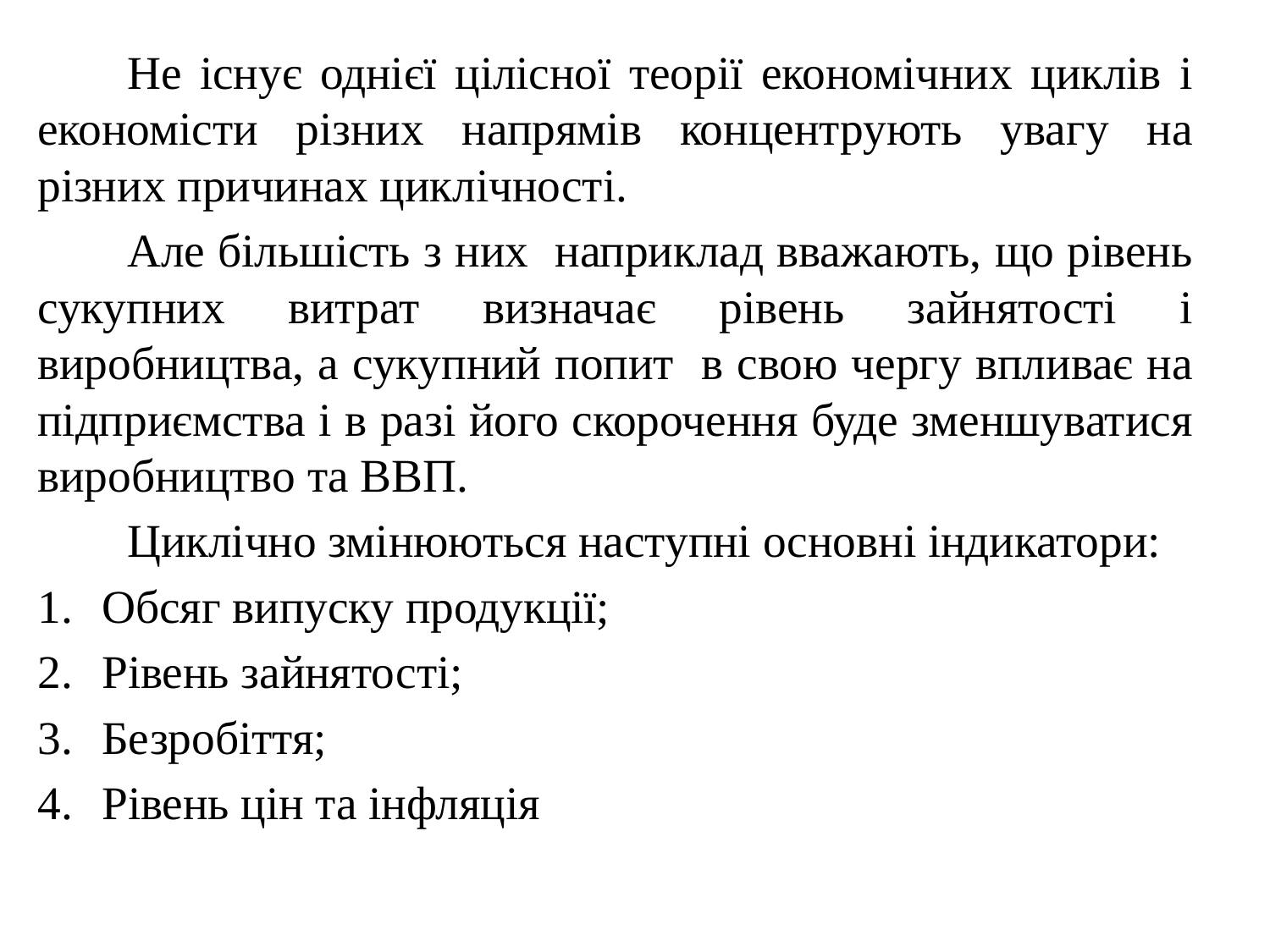

Не існує однієї цілісної теорії економічних циклів і економісти різних напрямів концентрують увагу на різних причинах циклічності.
Але більшість з них  наприклад вважають, що рівень сукупних витрат визначає рівень зайнятості і виробництва, а сукупний попит  в свою чергу впливає на підприємства і в разі його скорочення буде зменшуватися виробництво та ВВП.
Циклічно змінюються наступні основні індикатори:
Обсяг випуску продукції;
Рівень зайнятості;
Безробіття;
Рівень цін та інфляція